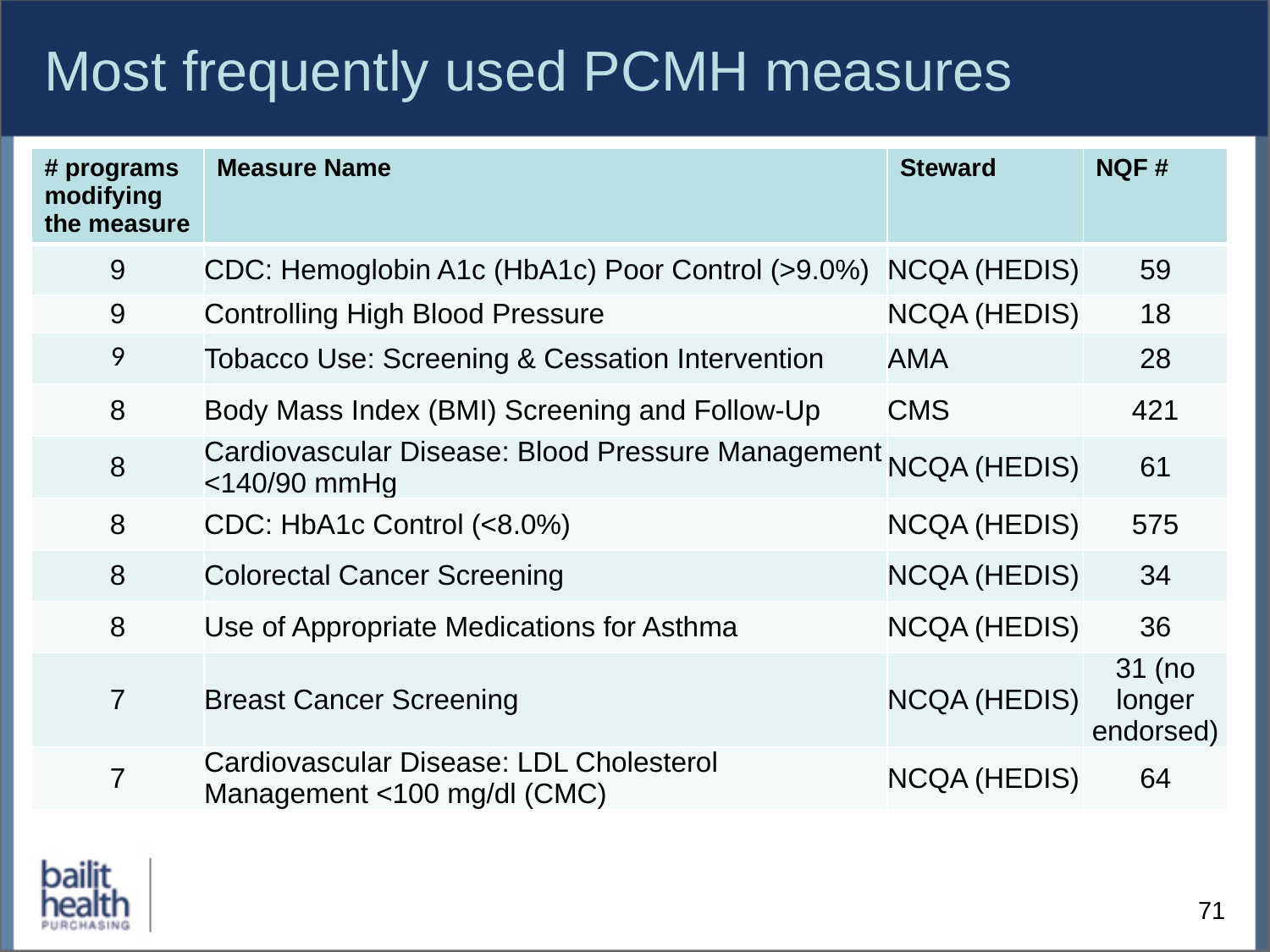

# Most frequently used PCMH measures
| # programs modifying the measure | Measure Name | Steward | NQF # |
| --- | --- | --- | --- |
| 9 | CDC: Hemoglobin A1c (HbA1c) Poor Control (>9.0%) | NCQA (HEDIS) | 59 |
| 9 | Controlling High Blood Pressure | NCQA (HEDIS) | 18 |
| 9 | Tobacco Use: Screening & Cessation Intervention | AMA | 28 |
| 8 | Body Mass Index (BMI) Screening and Follow-Up | CMS | 421 |
| 8 | Cardiovascular Disease: Blood Pressure Management <140/90 mmHg | NCQA (HEDIS) | 61 |
| 8 | CDC: HbA1c Control (<8.0%) | NCQA (HEDIS) | 575 |
| 8 | Colorectal Cancer Screening | NCQA (HEDIS) | 34 |
| 8 | Use of Appropriate Medications for Asthma | NCQA (HEDIS) | 36 |
| 7 | Breast Cancer Screening | NCQA (HEDIS) | 31 (no longer endorsed) |
| 7 | Cardiovascular Disease: LDL Cholesterol Management <100 mg/dl (CMC) | NCQA (HEDIS) | 64 |
71